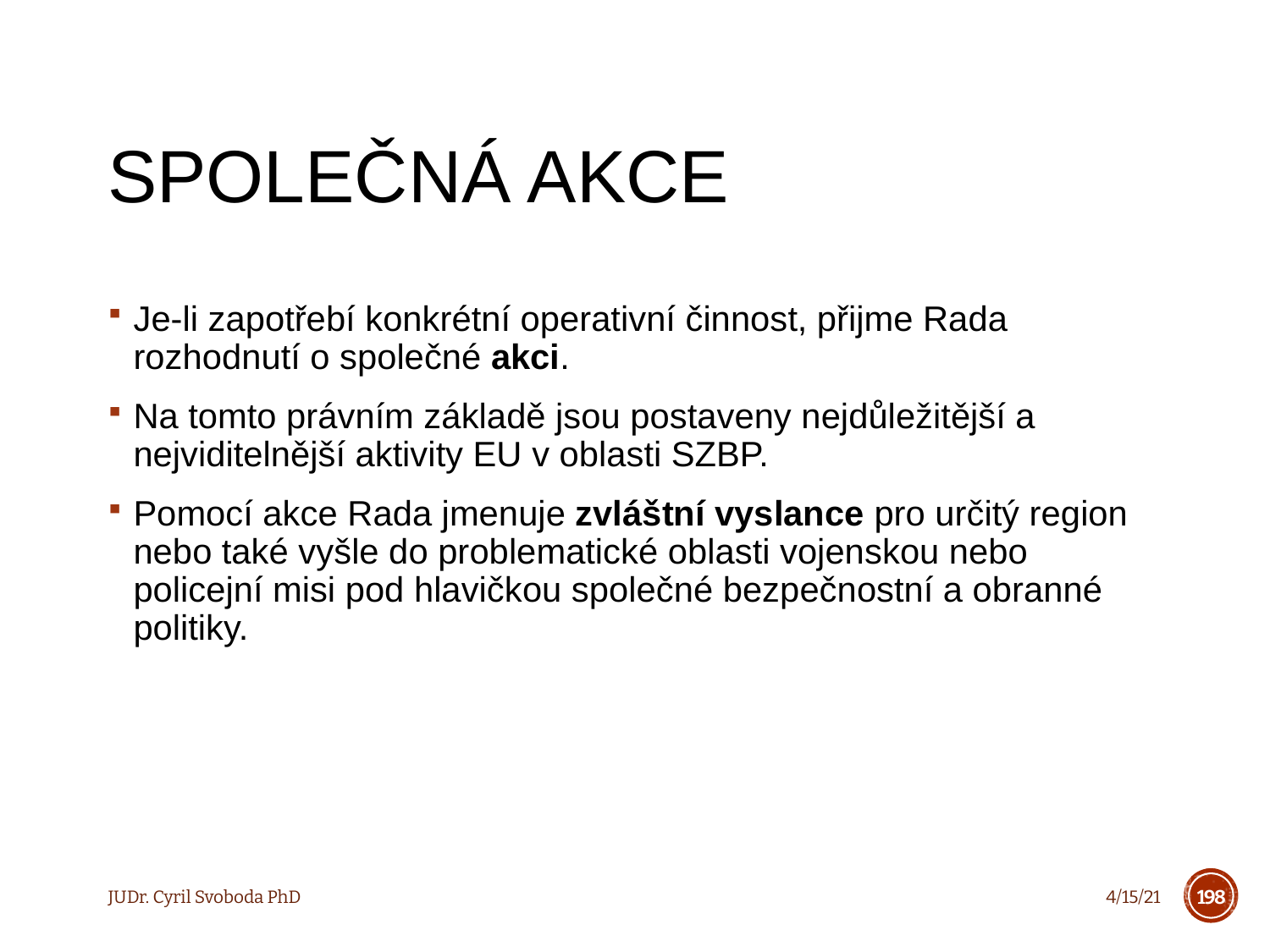

# Společná akce
Je-li zapotřebí konkrétní operativní činnost, přijme Rada rozhodnutí o společné akci.
Na tomto právním základě jsou postaveny nejdůležitější a nejviditelnější aktivity EU v oblasti SZBP.
Pomocí akce Rada jmenuje zvláštní vyslance pro určitý region nebo také vyšle do problematické oblasti vojenskou nebo policejní misi pod hlavičkou společné bezpečnostní a obranné politiky.
JUDr. Cyril Svoboda PhD
4/15/21
198